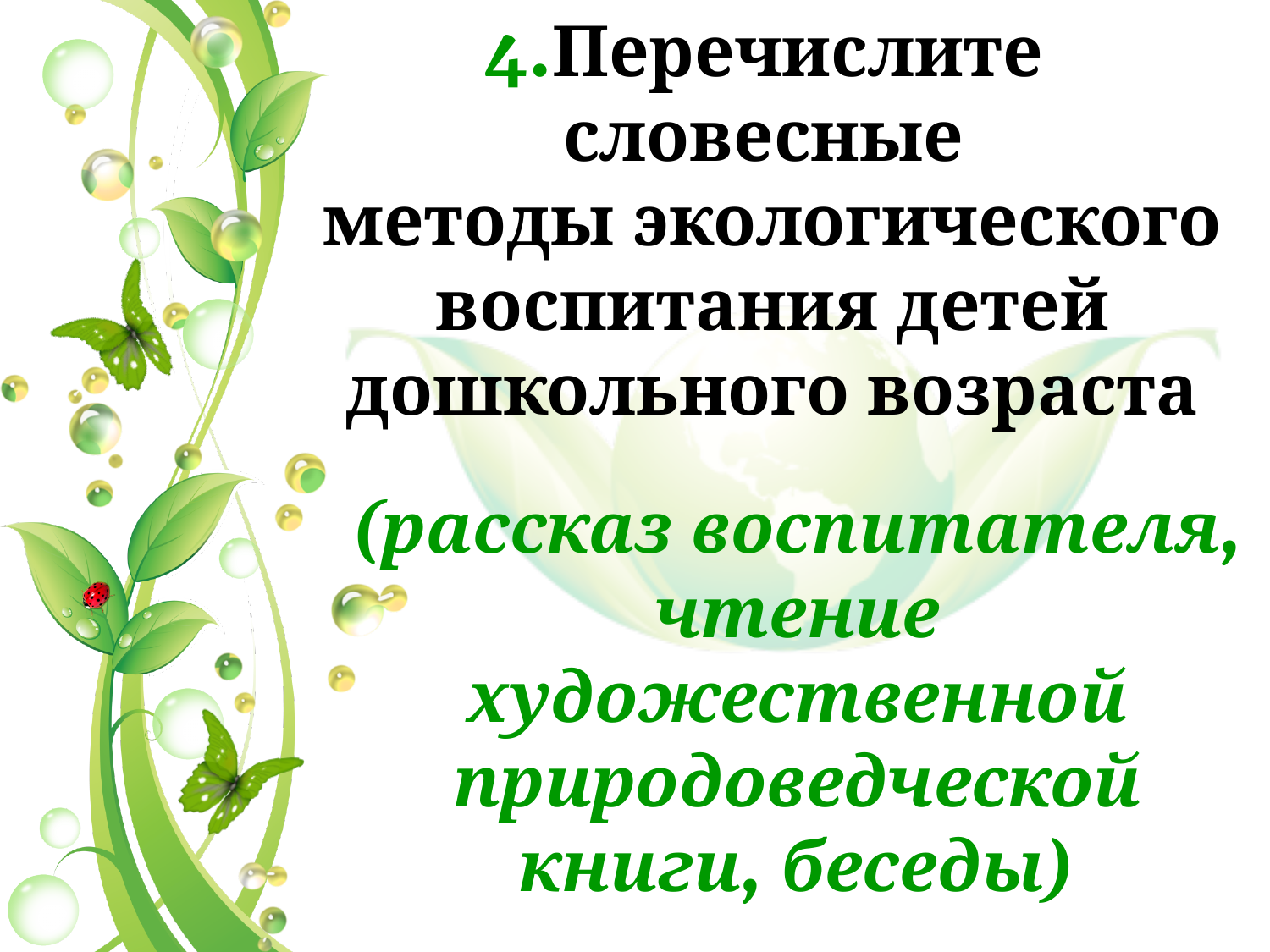

4.Перечислите  словесные  методы экологического воспитания детей дошкольного возраста
(рассказ воспитателя, чтение художественной природоведческой книги, беседы)